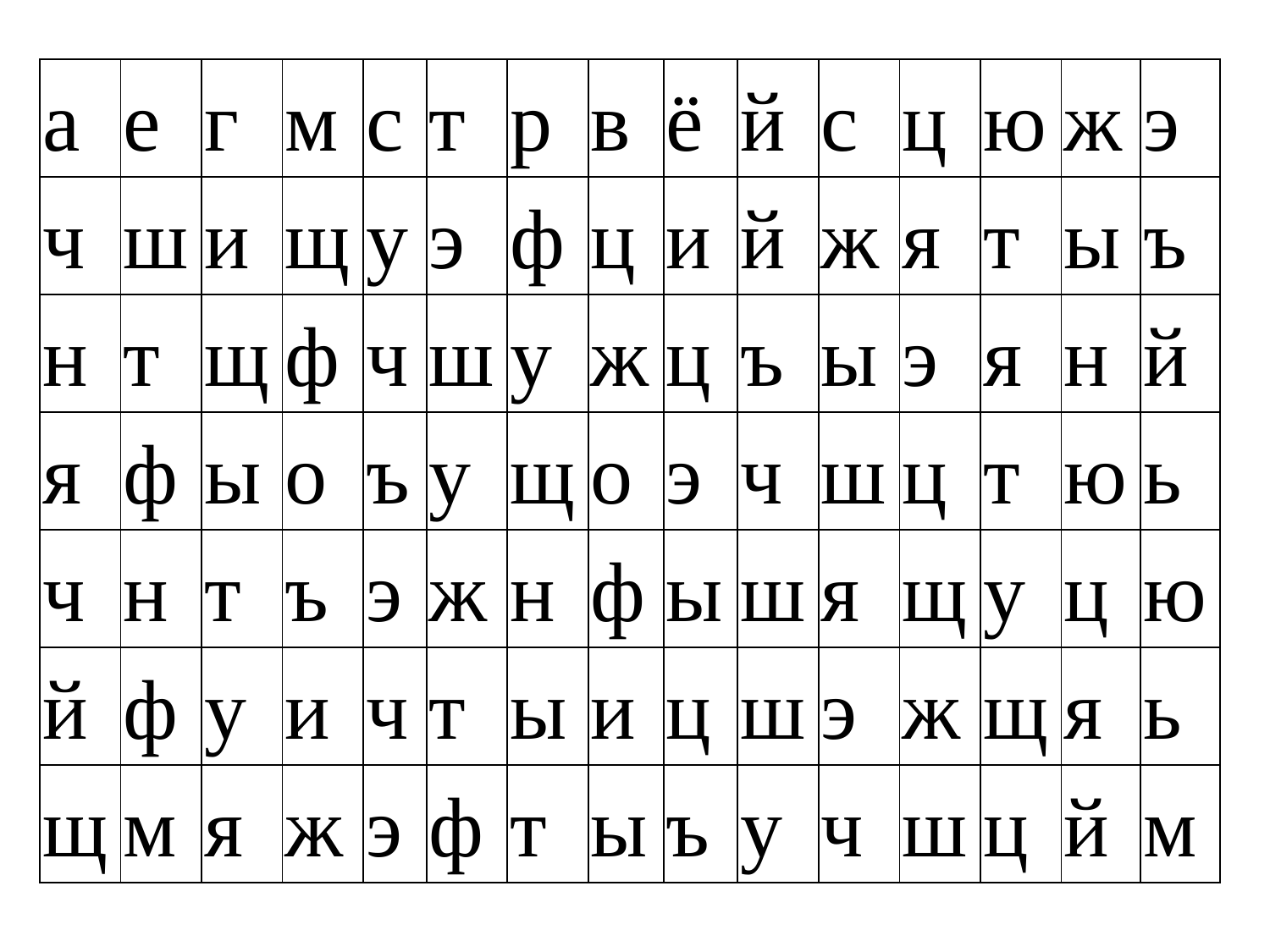

| а | е | г | м | с | т | р | в | ё | й | с | ц | ю | ж | э |
| --- | --- | --- | --- | --- | --- | --- | --- | --- | --- | --- | --- | --- | --- | --- |
| ч | ш | и | щ | у | э | ф | ц | и | й | ж | я | т | ы | ъ |
| н | т | щ | ф | ч | ш | у | ж | ц | ъ | ы | э | я | н | й |
| я | ф | ы | о | ъ | у | щ | о | э | ч | ш | ц | т | ю | ь |
| ч | н | т | ъ | э | ж | н | ф | ы | ш | я | щ | у | ц | ю |
| й | ф | у | и | ч | т | ы | и | ц | ш | э | ж | щ | я | ь |
| щ | м | я | ж | э | ф | т | ы | ъ | у | ч | ш | ц | й | м |